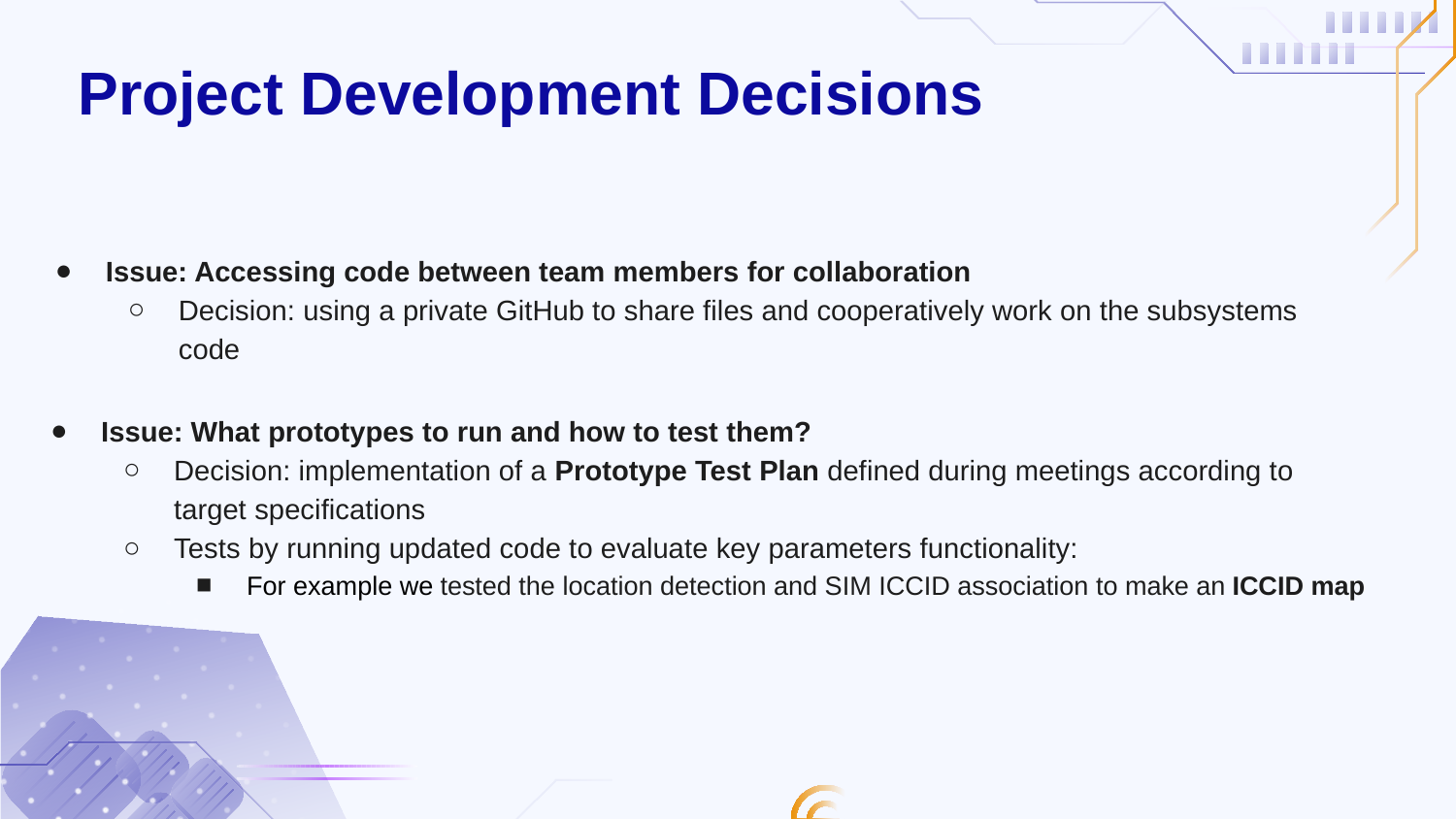

# Project Development Decisions

Issue: Accessing code between team members for collaboration
Decision: using a private GitHub to share files and cooperatively work on the subsystems code

Issue: What prototypes to run and how to test them?
Decision: implementation of a Prototype Test Plan defined during meetings according to target specifications
Tests by running updated code to evaluate key parameters functionality:
For example we tested the location detection and SIM ICCID association to make an ICCID map